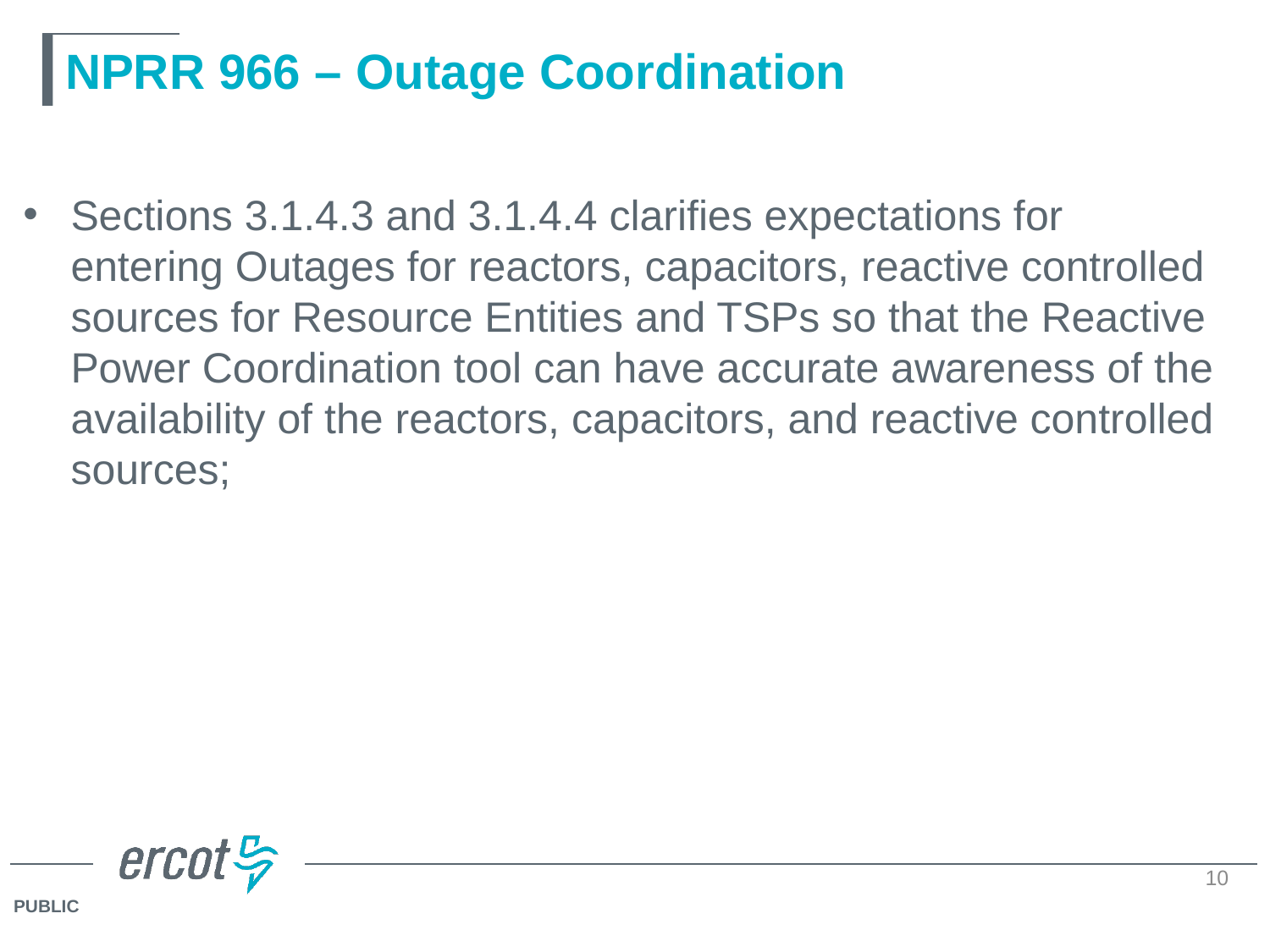

# NPRR 966 – Outage Coordination

Sections 3.1.4.3 and 3.1.4.4 clarifies expectations for entering Outages for reactors, capacitors, reactive controlled sources for Resource Entities and TSPs so that the Reactive Power Coordination tool can have accurate awareness of the availability of the reactors, capacitors, and reactive controlled sources;

10